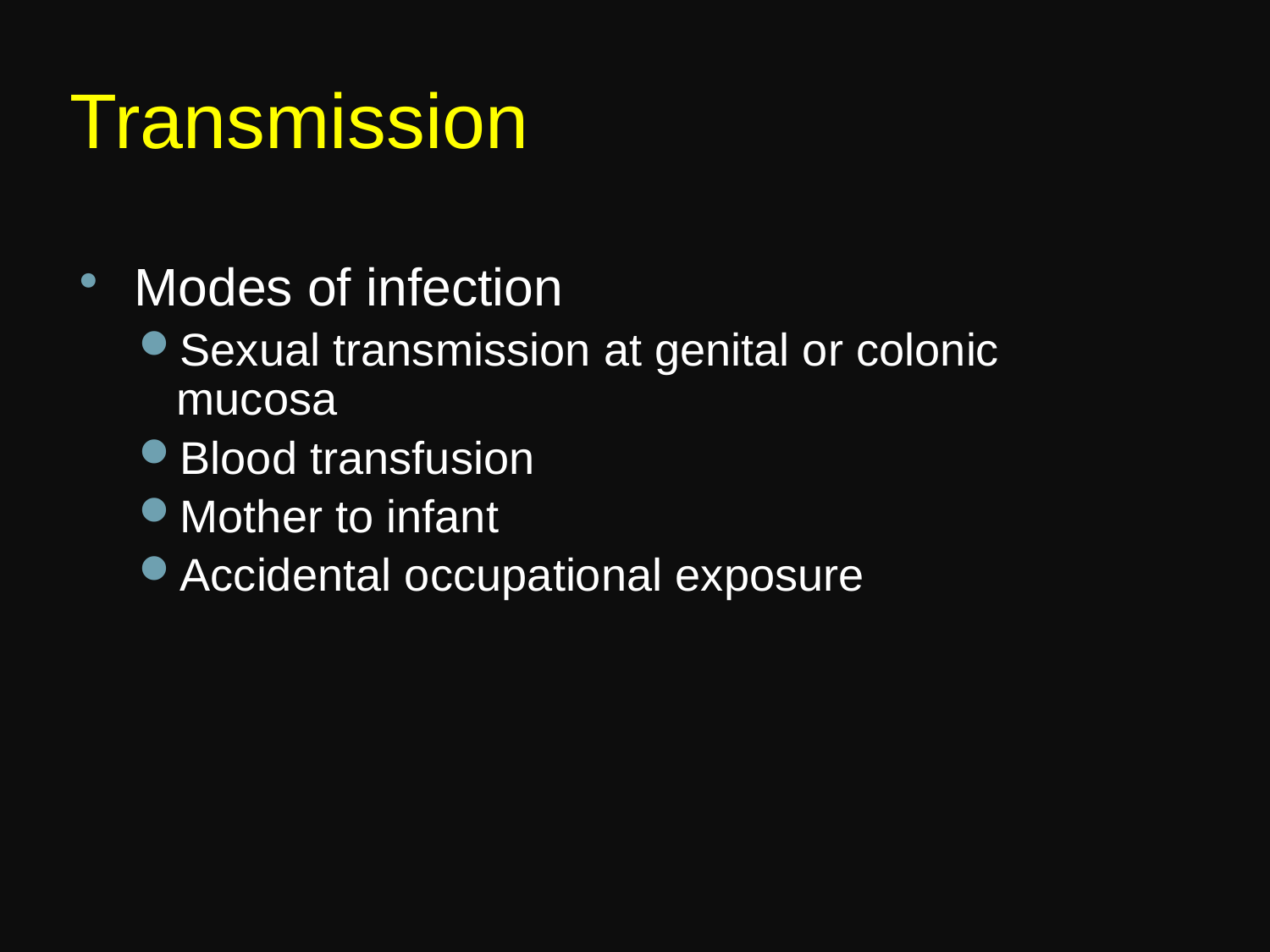

# Transmission

Modes of infection
Sexual transmission at genital or colonic mucosa
Blood transfusion
Mother to infant
Accidental occupational exposure